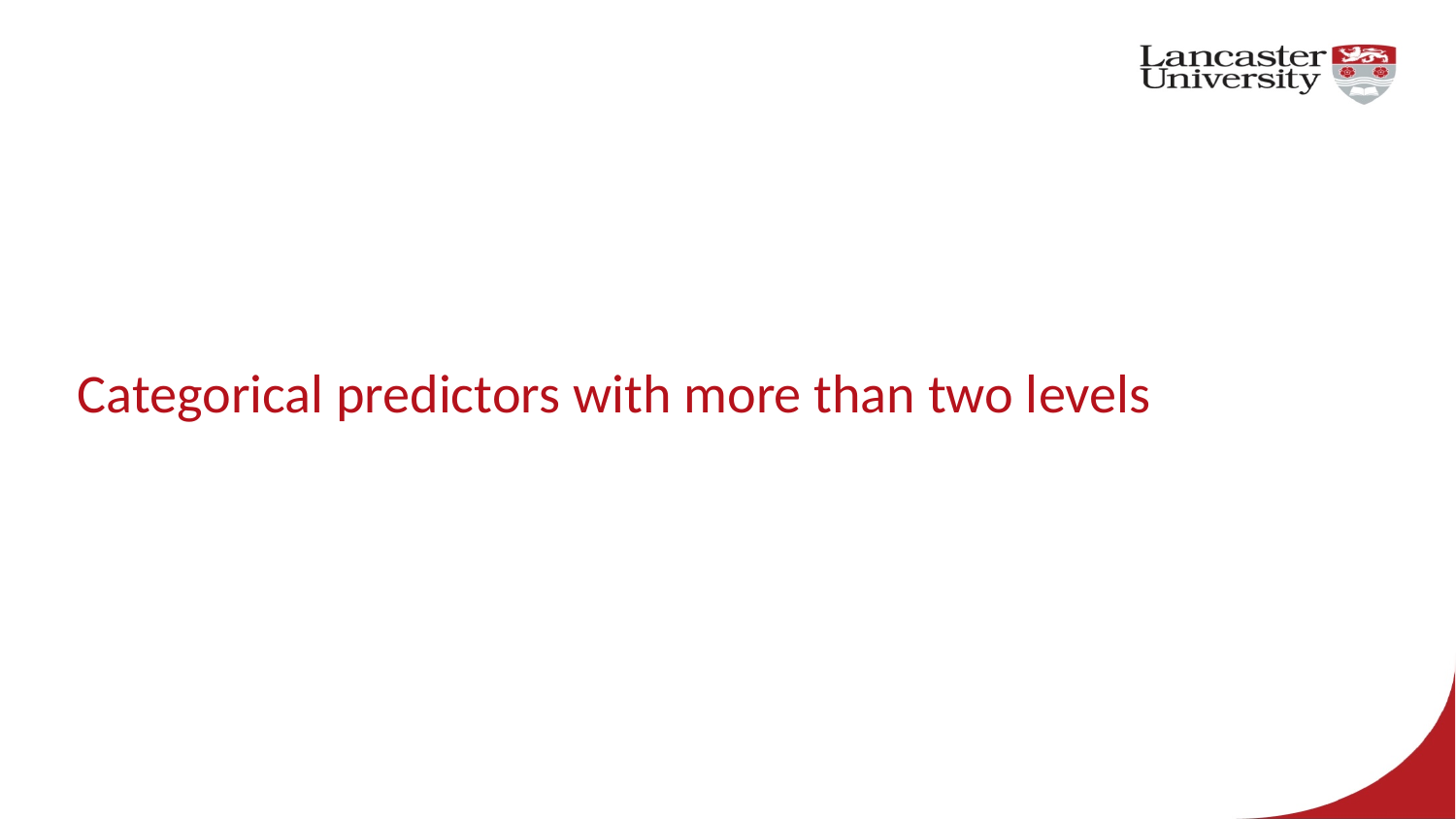

# Categorical predictors with more than two levels